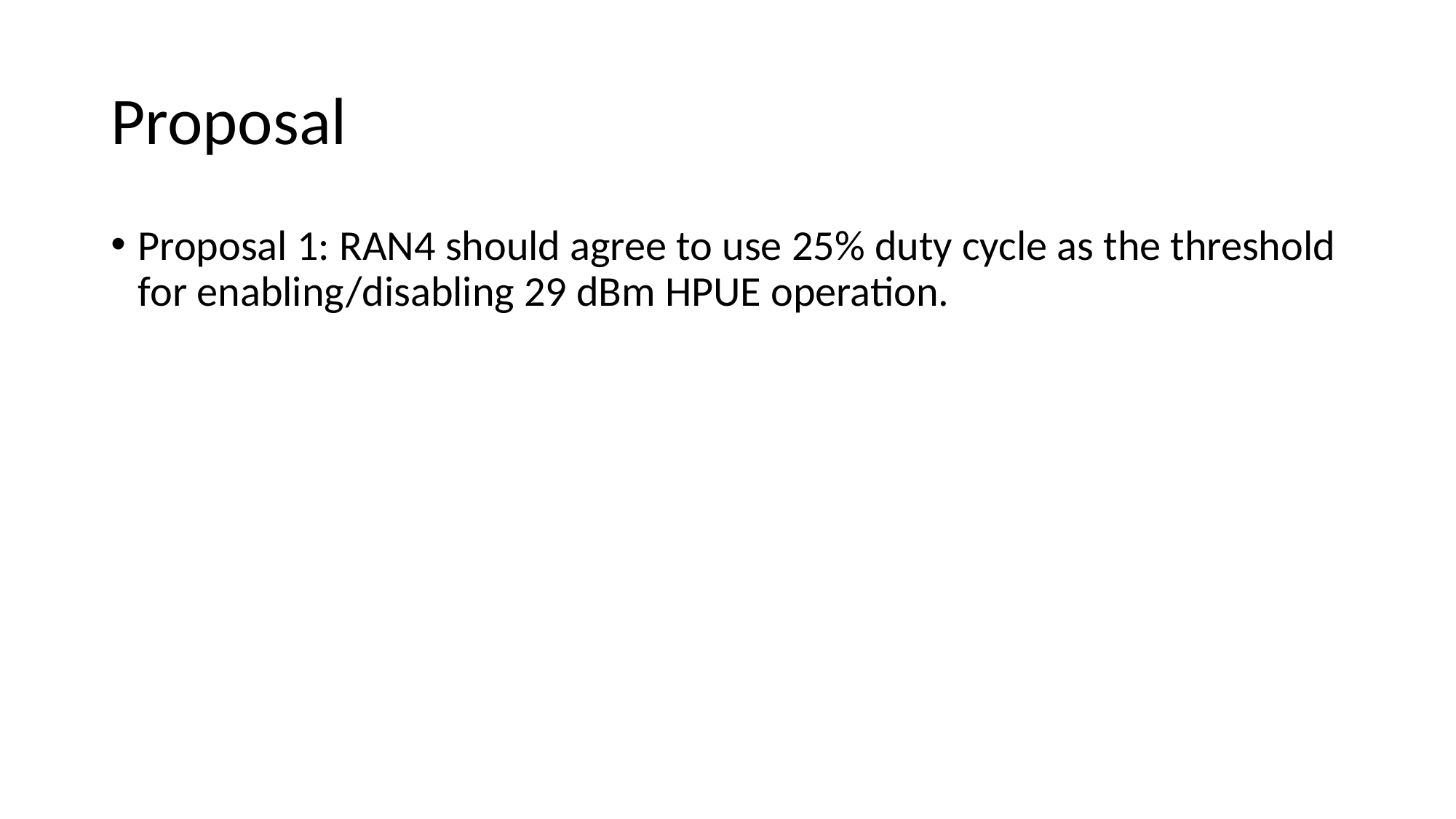

# Proposal
Proposal 1: RAN4 should agree to use 25% duty cycle as the threshold for enabling/disabling 29 dBm HPUE operation.